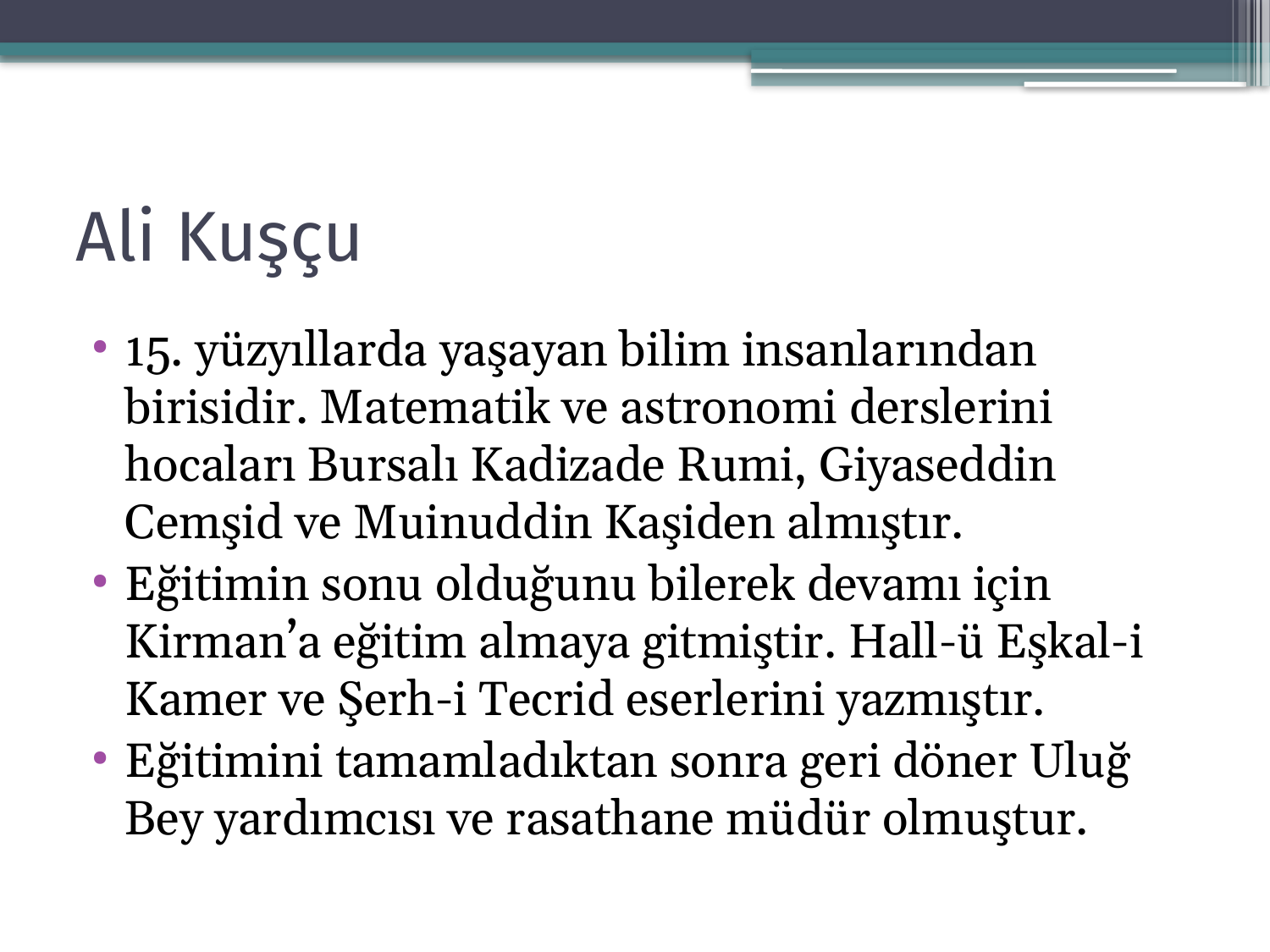

# Ali Kuşçu
15. yüzyıllarda yaşayan bilim insanlarından birisidir. Matematik ve astronomi derslerini hocaları Bursalı Kadizade Rumi, Giyaseddin Cemşid ve Muinuddin Kaşiden almıştır.
Eğitimin sonu olduğunu bilerek devamı için Kirman’a eğitim almaya gitmiştir. Hall-ü Eşkal-i Kamer ve Şerh-i Tecrid eserlerini yazmıştır.
Eğitimini tamamladıktan sonra geri döner Uluğ Bey yardımcısı ve rasathane müdür olmuştur.